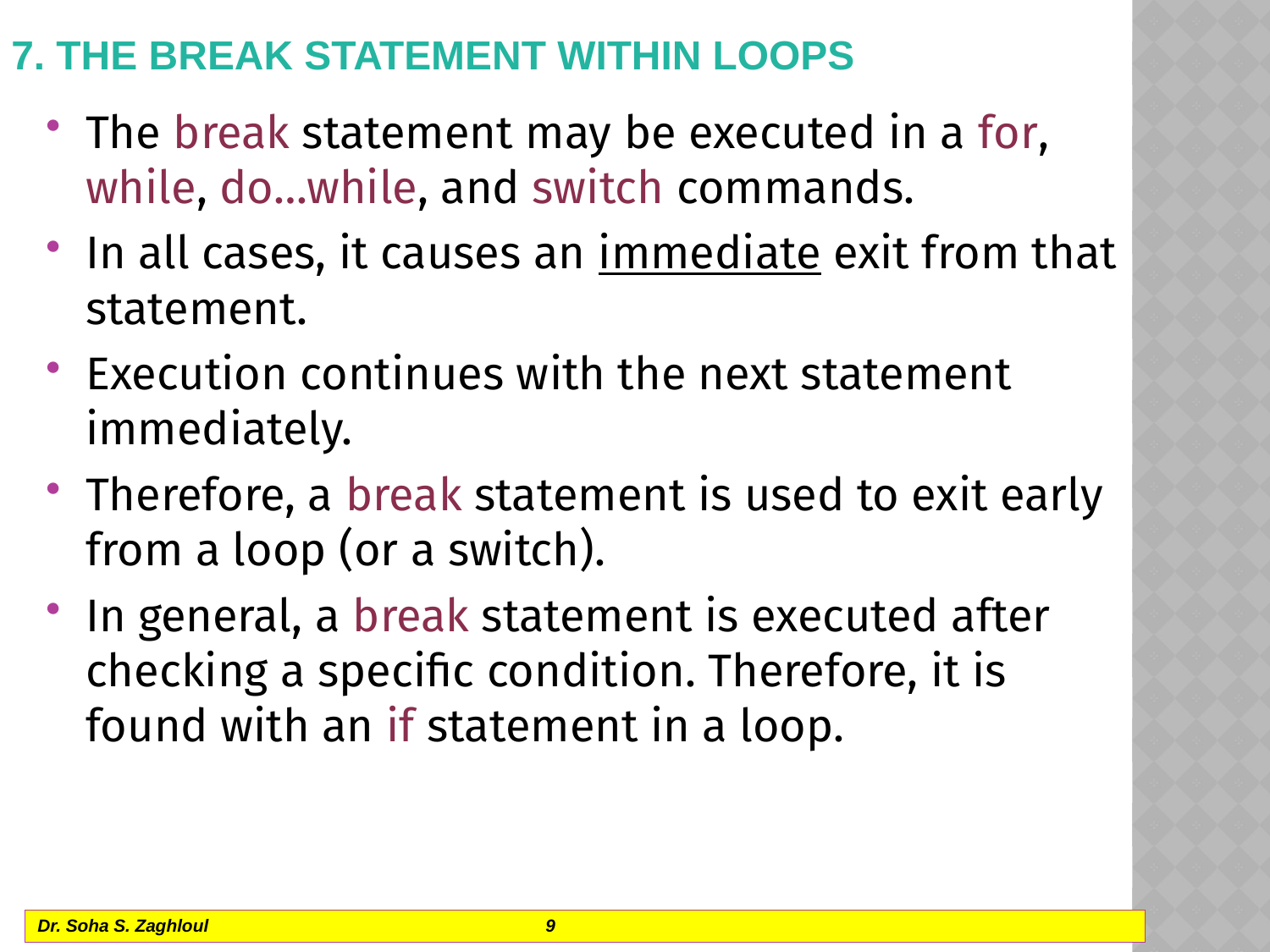

# 7. The break statement within loops
The break statement may be executed in a for, while, do…while, and switch commands.
In all cases, it causes an immediate exit from that statement.
Execution continues with the next statement immediately.
Therefore, a break statement is used to exit early from a loop (or a switch).
In general, a break statement is executed after checking a specific condition. Therefore, it is found with an if statement in a loop.

Dr. Soha S. Zaghloul			9